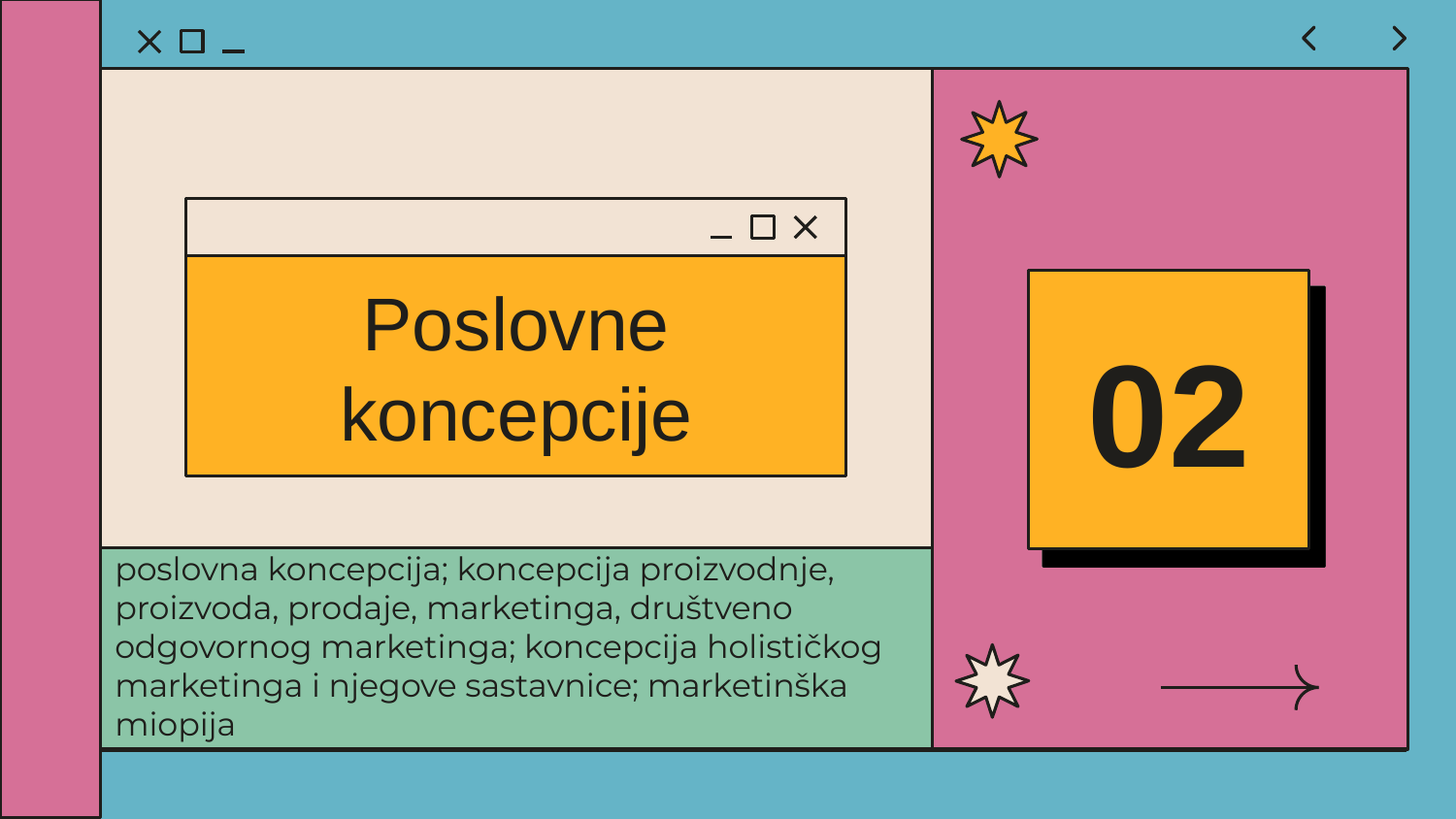

# Poslovne koncepcije
02

poslovna koncepcija; koncepcija proizvodnje, proizvoda, prodaje, marketinga, društveno odgovornog marketinga; koncepcija holističkog marketinga i njegove sastavnice; marketinška miopija